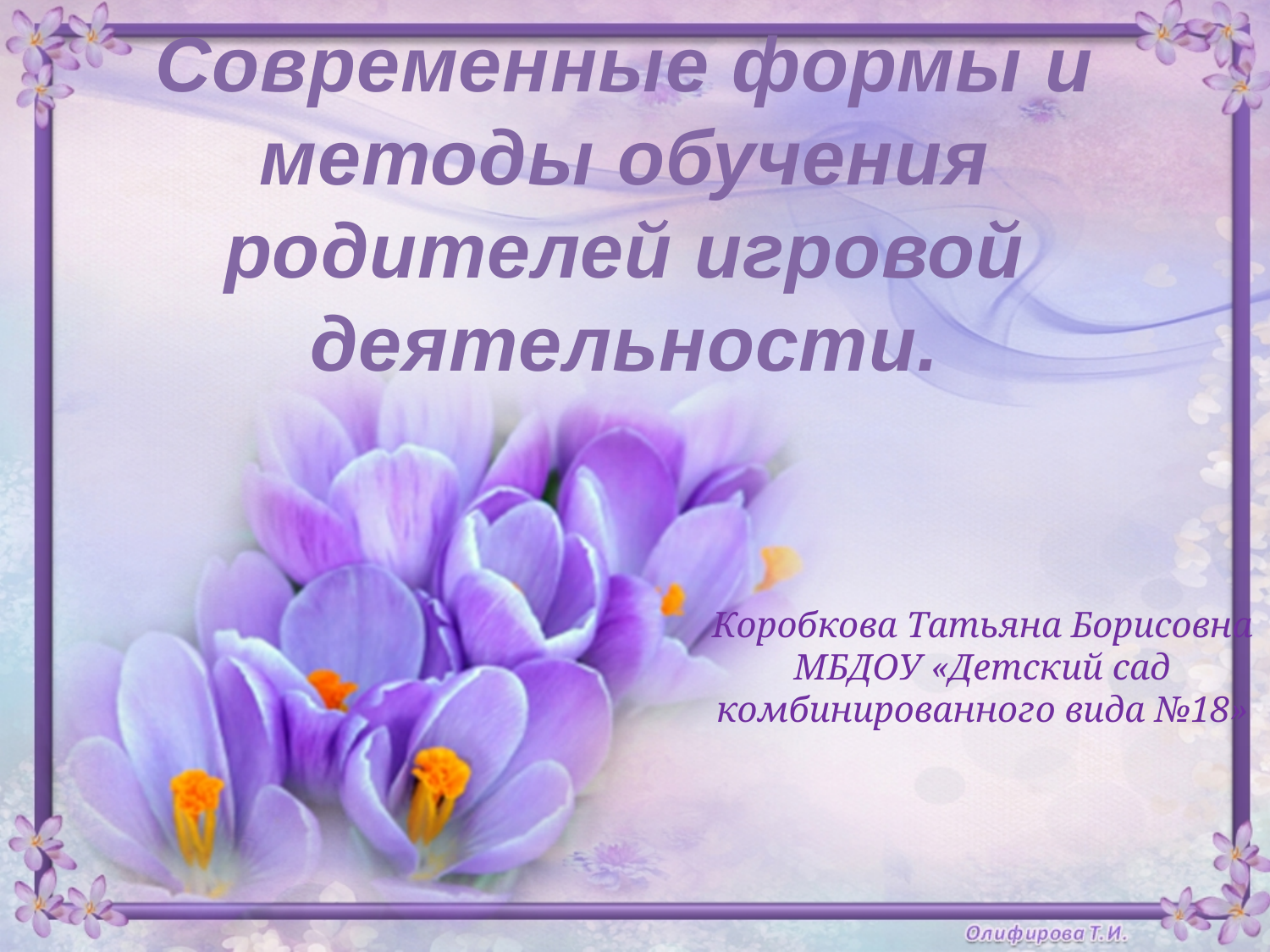

# Современные формы и методы обучения родителей игровой деятельности.
Коробкова Татьяна Борисовна МБДОУ «Детский сад комбинированного вида №18»